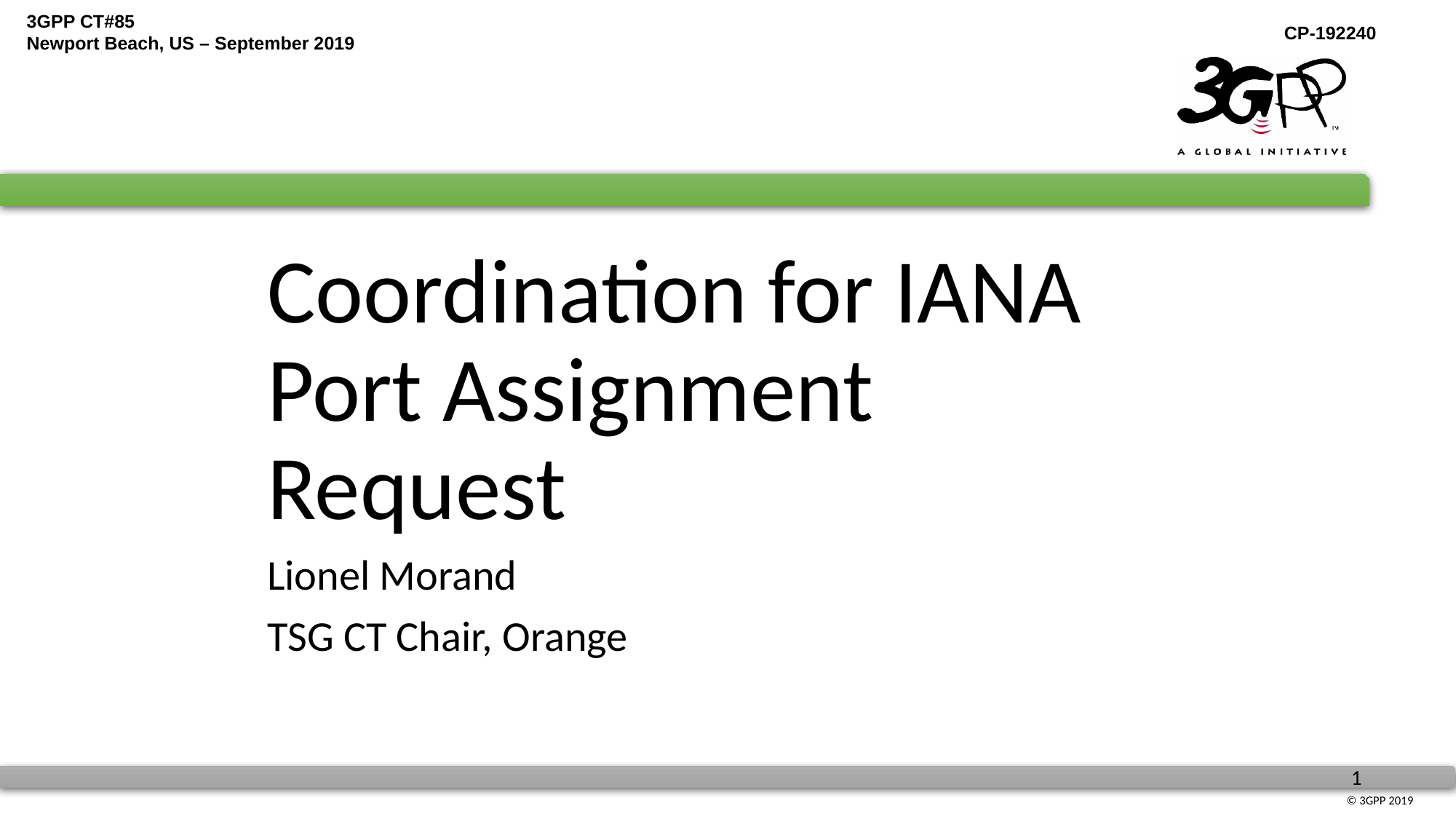

# Coordination for IANA Port Assignment Request
Lionel Morand
TSG CT Chair, Orange